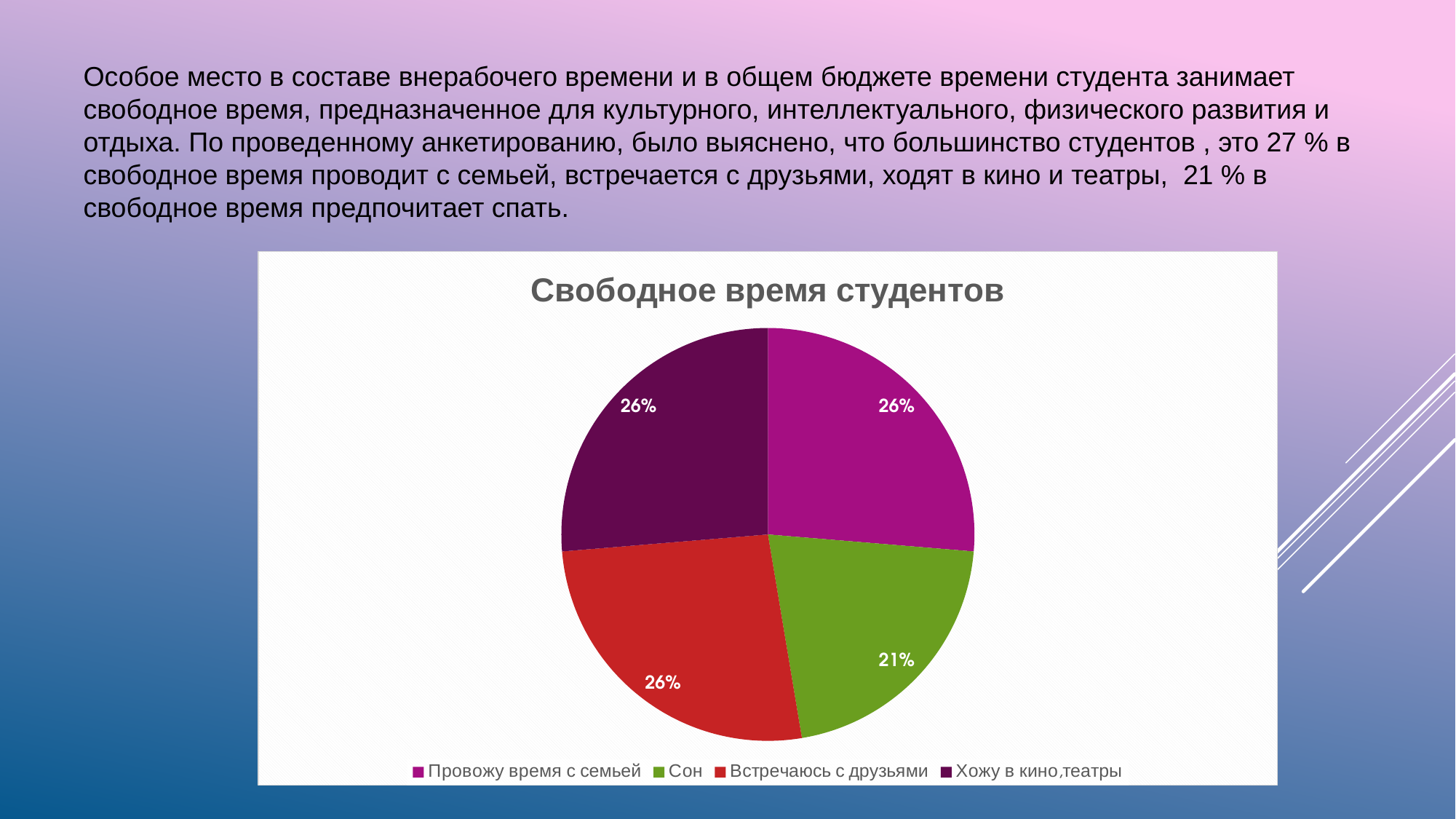

Особое место в составе внерабочего времени и в общем бюджете времени студента занимает свободное время, предназначенное для культурного, интеллектуального, физического развития и отдыха. По проведенному анкетированию, было выяснено, что большинство студентов , это 27 % в свободное время проводит с семьей, встречается с друзьями, ходят в кино и театры,  21 % в свободное время предпочитает спать.

### Chart:

| Category | Свободное время студентов |
|---|---|
| Провожу время с семьей | 5.0 |
| Сон | 4.0 |
| Встречаюсь с друзьями | 5.0 |
| Хожу в кино,театры | 5.0 |